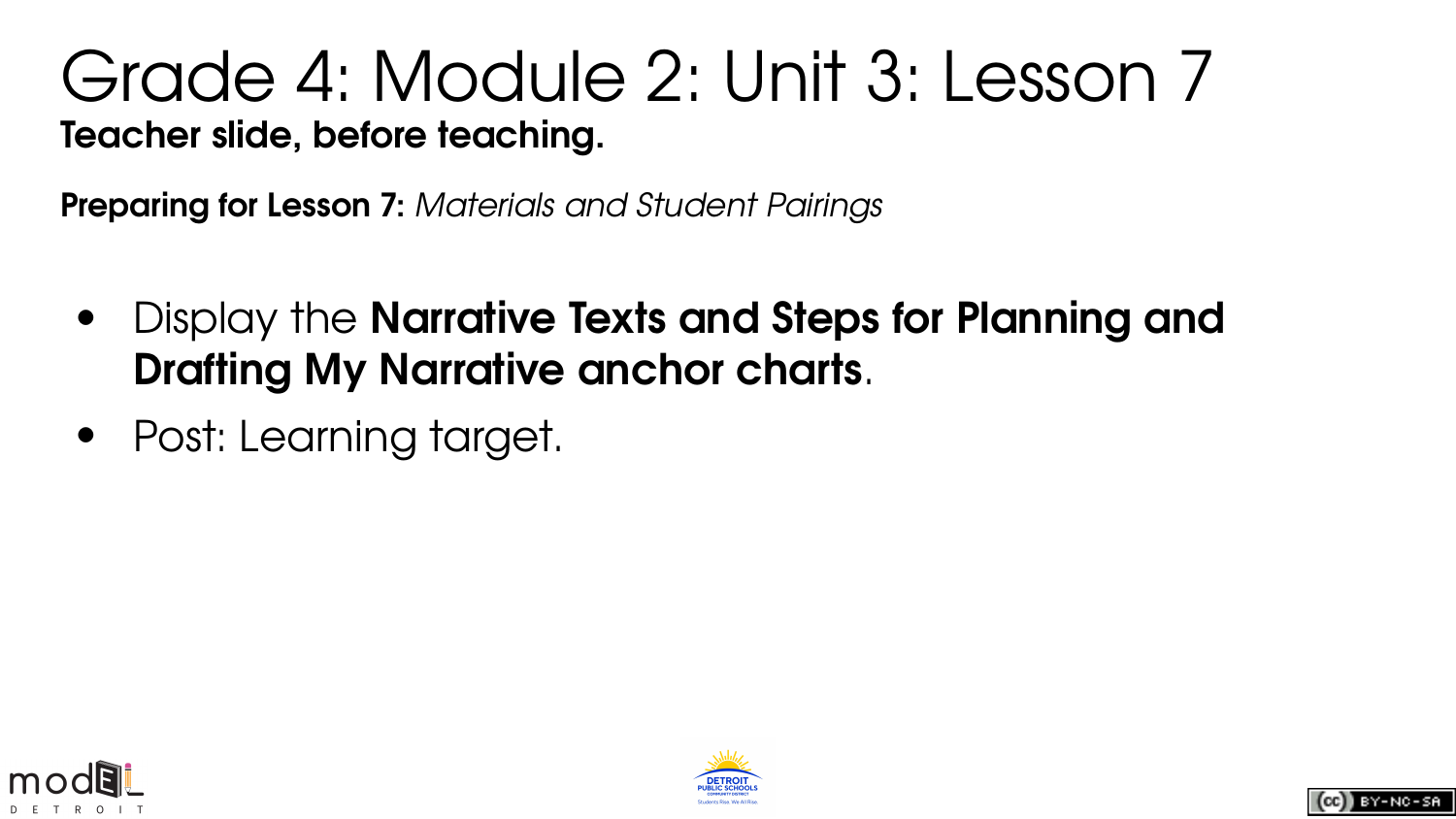

# Grade 4: Module 2: Unit 3: Lesson 7
Teacher slide, before teaching.
Preparing for Lesson 7: Materials and Student Pairings

Display the Narrative Texts and Steps for Planning and Drafting My Narrative anchor charts.
Post: Learning target.